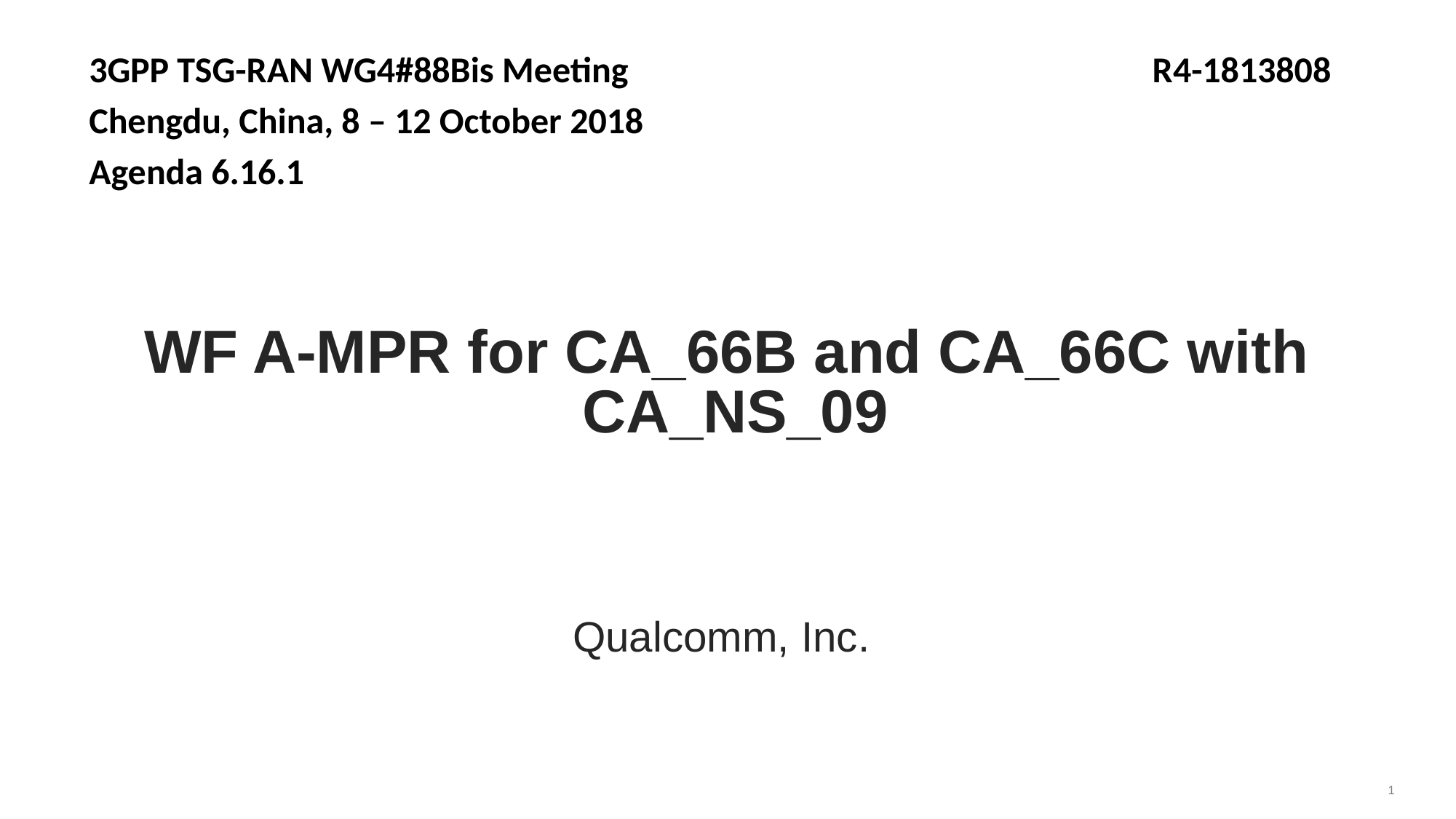

3GPP TSG-RAN WG4#88Bis Meeting                                                                R4-1813808
Chengdu, China, 8 – 12 October 2018
Agenda 6.16.1
# WF A-MPR for CA_66B and CA_66C with  CA_NS_09
Qualcomm, Inc.